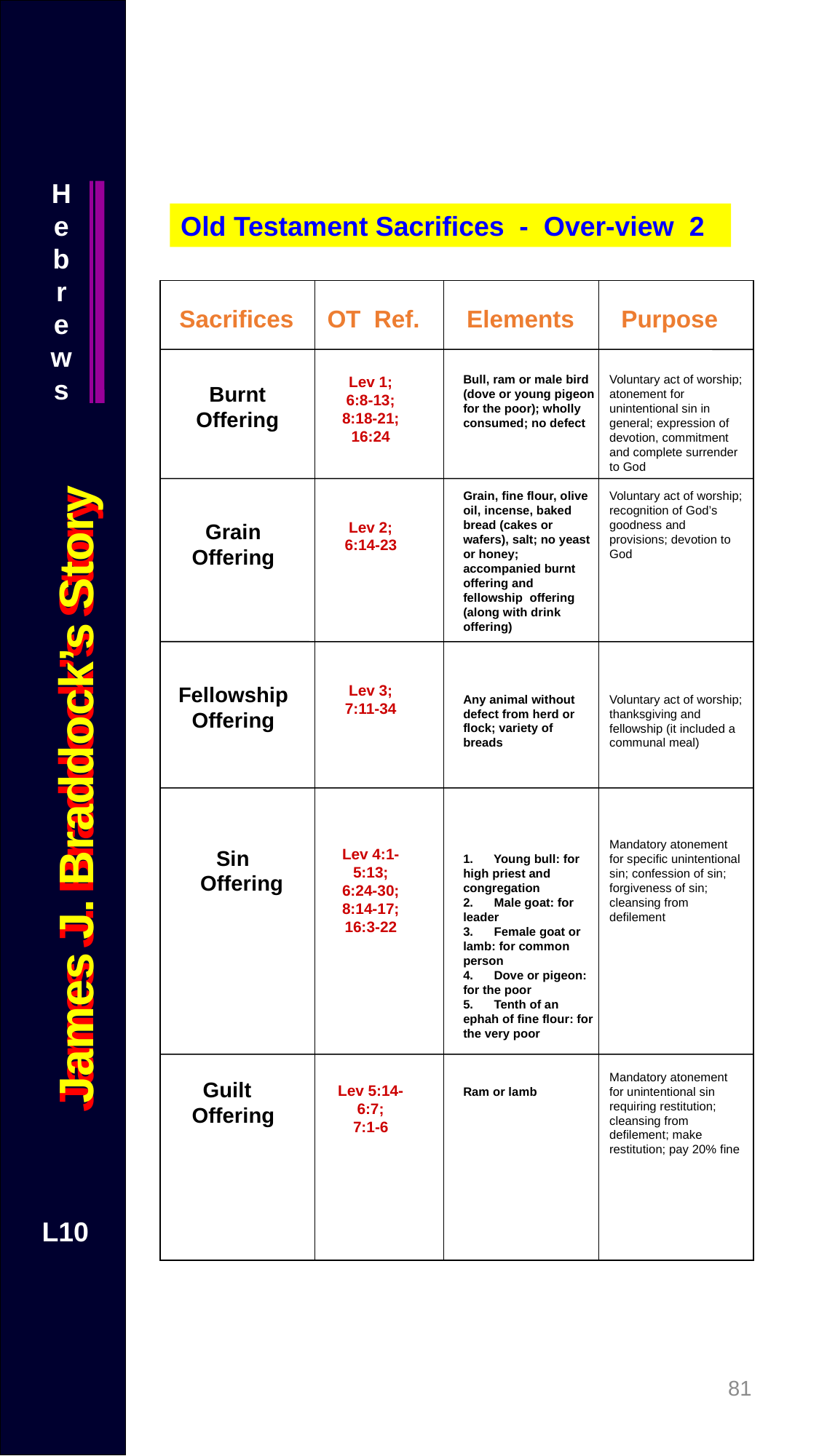

Hebrews

Old Testament Sacrifices  -  Over-view  2

Sacrifices     OT  Ref.       Elements       Purpose

Bull, ram or male bird (dove or young pigeon for the poor); wholly consumed; no defect

Grain, fine flour, olive oil, incense, baked bread (cakes or wafers), salt; no yeast or honey; accompanied burnt offering and fellowship  offering (along with drink offering)

Any animal without defect from herd or flock; variety of breads

1.      Young bull: for high priest and congregation
2.      Male goat: for leader
3.      Female goat or lamb: for common person
4.      Dove or pigeon: for the poor
5.      Tenth of an ephah of fine flour: for the very poor

Ram or lamb
Lev 1; 6:8-13; 8:18-21; 16:24

Lev 2; 6:14-23

Lev 3; 7:11-34

Lev 4:1-5:13; 6:24-30; 8:14-17; 16:3-22

Lev 5:14-6:7;
7:1-6

Voluntary act of worship; atonement for unintentional sin in general; expression of devotion, commitment and complete surrender to God

Voluntary act of worship; recognition of God’s goodness and provisions; devotion to God

Voluntary act of worship; thanksgiving and fellowship (it included a communal meal)

Mandatory atonement for specific unintentional sin; confession of sin; forgiveness of sin; cleansing from defilement

Mandatory atonement for unintentional sin requiring restitution; cleansing from defilement; make restitution; pay 20% fine

Burnt Offering

Grain Offering

Fellowship Offering
James J. Braddock’s Story
James J. Braddock’s Story

Sin    Offering

Guilt   Offering
L10
81